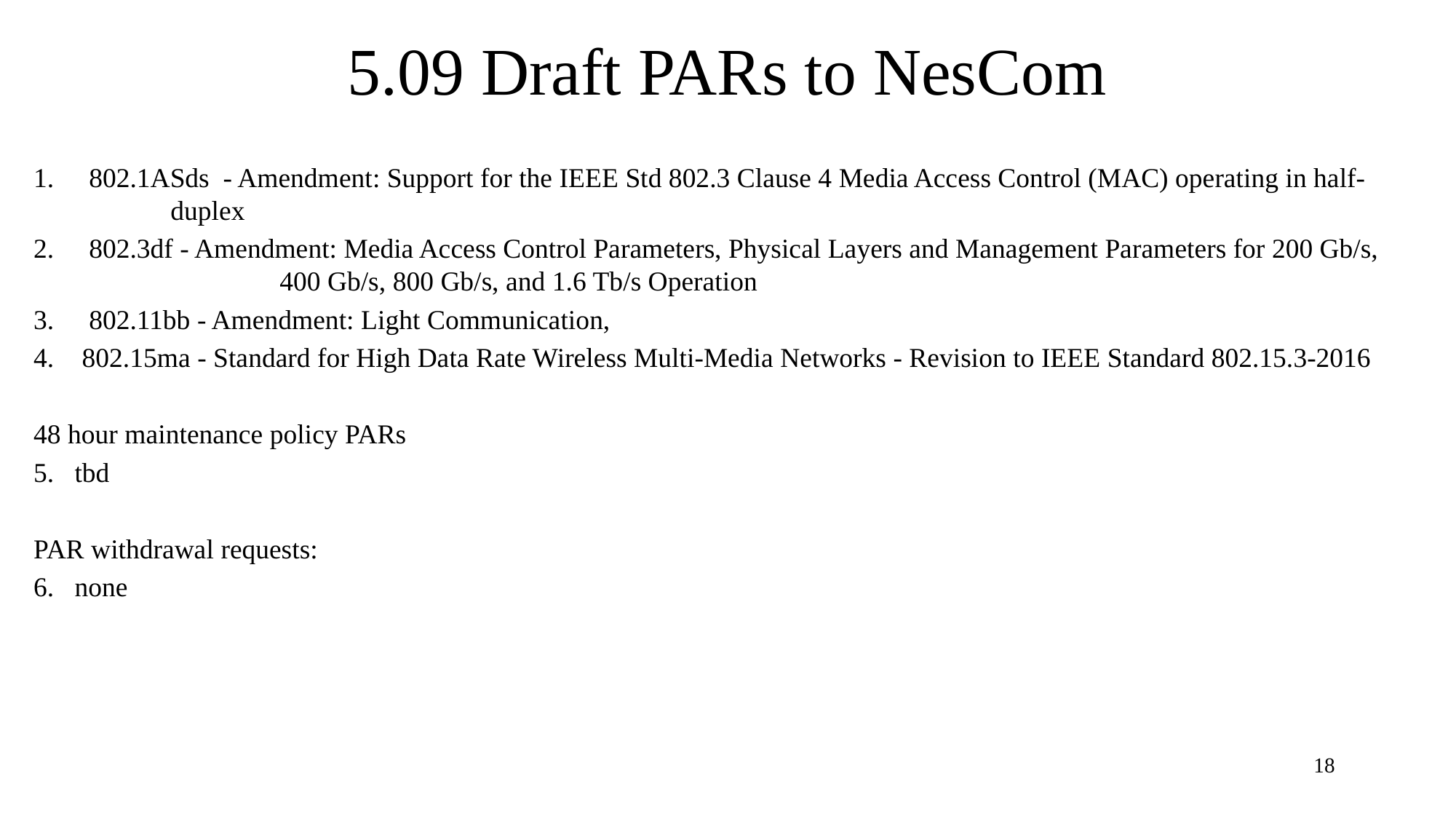

# 5.09 Draft PARs to NesCom
    802.1ASds  - Amendment: Support for the IEEE Std 802.3 Clause 4 Media Access Control (MAC) operating in half-		duplex
    802.3df - Amendment: Media Access Control Parameters, Physical Layers and Management Parameters for 200 Gb/s, 		400 Gb/s, 800 Gb/s, and 1.6 Tb/s Operation
    802.11bb - Amendment: Light Communication,
   802.15ma - Standard for High Data Rate Wireless Multi-Media Networks - Revision to IEEE Standard 802.15.3-2016

48 hour maintenance policy PARs
tbd

PAR withdrawal requests:
none

18